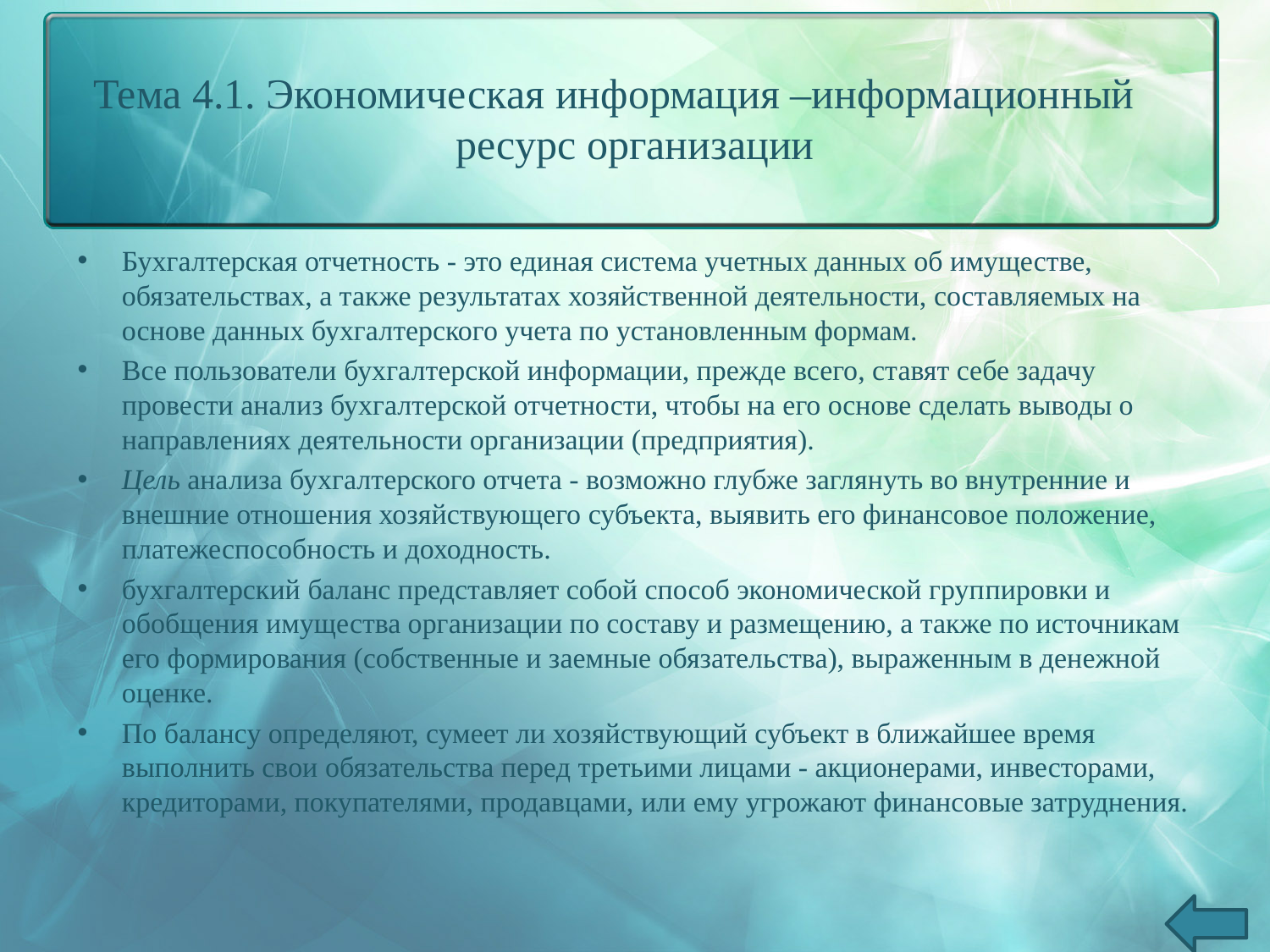

# Тема 4.1. Экономическая информация –информационный     ресурс организации
Бухгалтерская отчетность - это единая система учетных данных об имуществе, обязательствах, а также результатах хозяйственной деятельности, составляемых на основе данных бухгалтерского учета по установленным формам.
Все пользователи бухгалтерской информации, прежде всего, ставят себе задачу провести анализ бухгалтерской отчетности, чтобы на его основе сде­лать выводы о направлениях деятельности организации (предприятия).
Цель анализа бухгалтерского отчета - возможно глубже заглянуть во внутренние и внешние отношения хозяйствующего субъекта, выявить его финансовое положение, платежеспособность и доходность.
бухгалтерский баланс представляет собой способ экономической груп­пировки и обобщения имущества организации по составу и размещению, а также по источникам его формирования (собственные и заемные обязатель­ства), выраженным в денежной оценке.
По балансу определяют, сумеет ли хозяйствующий субъект в ближайшее время выполнить свои обязательства перед третьими лицами - акционерами, инвесторами, кредиторами, покупателями, продавцами, или ему угрожают финансовые затруднения.